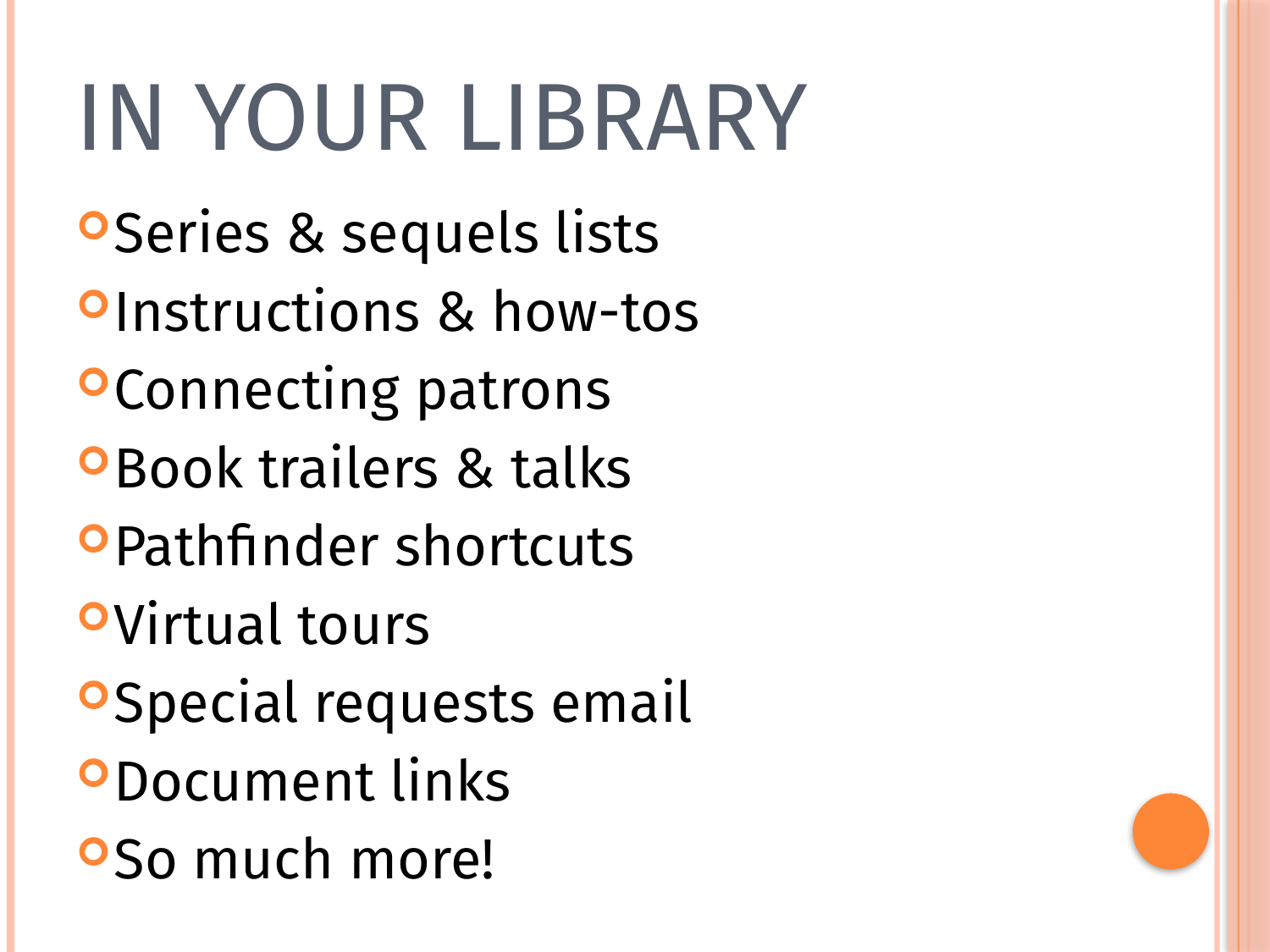

# In your library
Series & sequels lists
Instructions & how-tos
Connecting patrons
Book trailers & talks
Pathfinder shortcuts
Virtual tours
Special requests email
Document links
So much more!